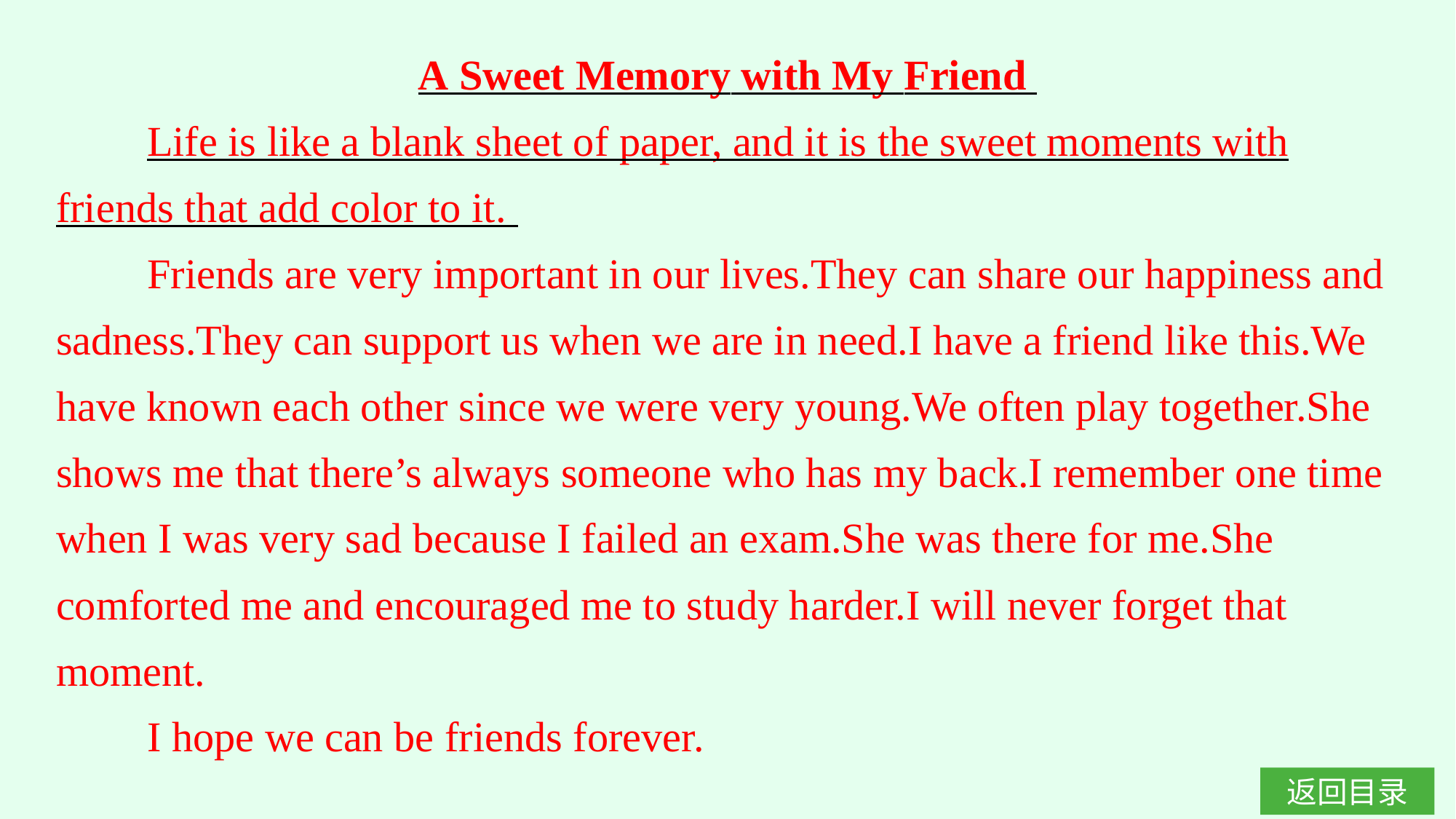

A Sweet Memory with My Friend
Life is like a blank sheet of paper, and it is the sweet moments with friends that add color to it.
Friends are very important in our lives.They can share our happiness and sadness.They can support us when we are in need.I have a friend like this.We have known each other since we were very young.We often play together.She shows me that there’s always someone who has my back.I remember one time when I was very sad because I failed an exam.She was there for me.She comforted me and encouraged me to study harder.I will never forget that moment.
I hope we can be friends forever.